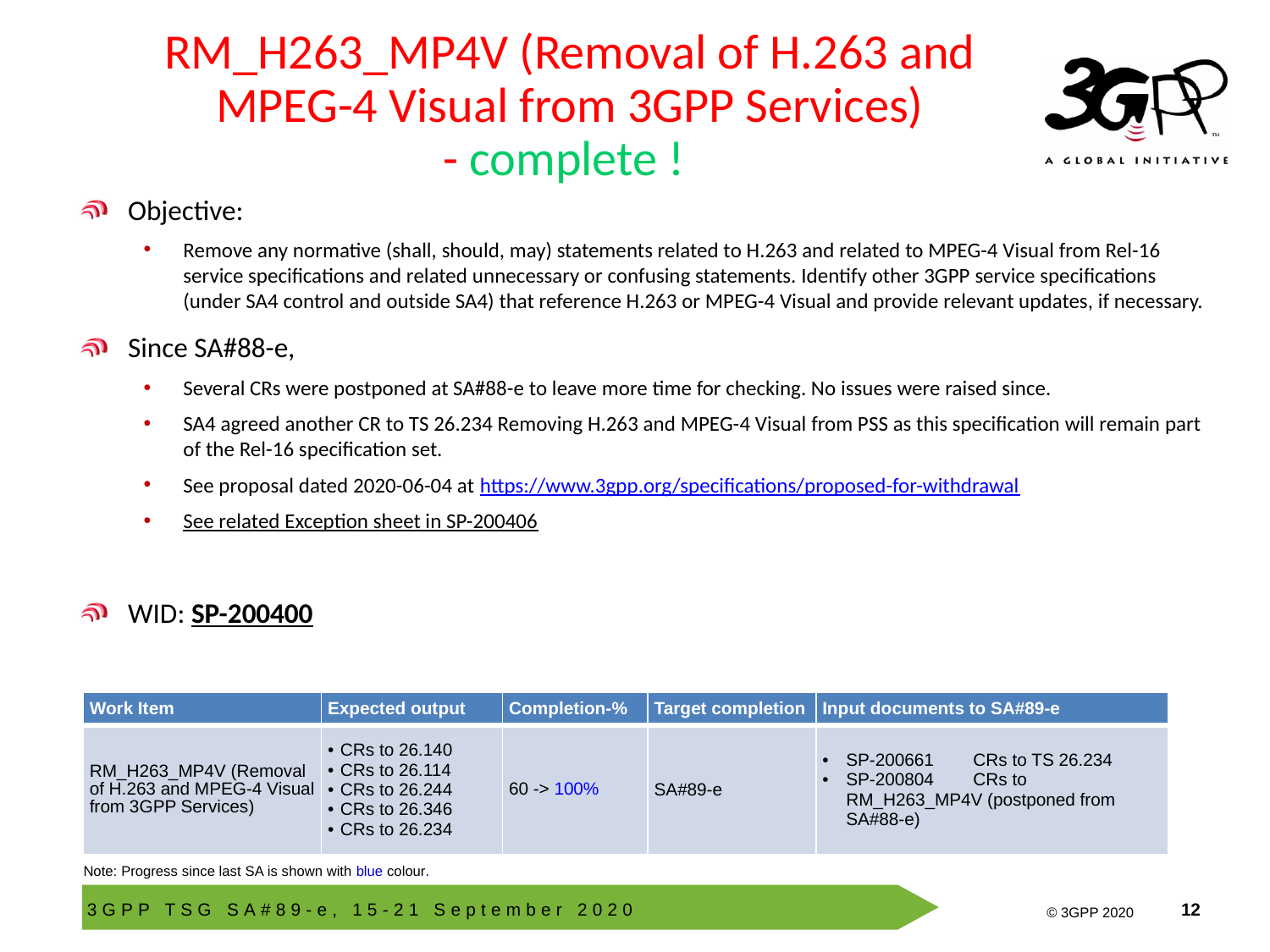

# RM_H263_MP4V (Removal of H.263 and MPEG-4 Visual from 3GPP Services) - complete !
Objective:
Remove any normative (shall, should, may) statements related to H.263 and related to MPEG-4 Visual from Rel-16 service specifications and related unnecessary or confusing statements. Identify other 3GPP service specifications (under SA4 control and outside SA4) that reference H.263 or MPEG-4 Visual and provide relevant updates, if necessary.
Since SA#88-e,
Several CRs were postponed at SA#88-e to leave more time for checking. No issues were raised since.
SA4 agreed another CR to TS 26.234 Removing H.263 and MPEG-4 Visual from PSS as this specification will remain part of the Rel-16 specification set.
See proposal dated 2020-06-04 at https://www.3gpp.org/specifications/proposed-for-withdrawal
See related Exception sheet in SP-200406

WID: SP-200400

| Work Item | Expected output | Completion-% | Target completion | Input documents to SA#89-e |
| --- | --- | --- | --- | --- |
| RM\_H263\_MP4V (Removal of H.263 and MPEG-4 Visual from 3GPP Services) | CRs to 26.140 CRs to 26.114 CRs to 26.244 CRs to 26.346 CRs to 26.234 | 60 -> 100% | SA#89-e | SP-200661 CRs to TS 26.234 SP-200804 CRs to RM\_H263\_MP4V (postponed from SA#88-e) |
Note: Progress since last SA is shown with blue colour.